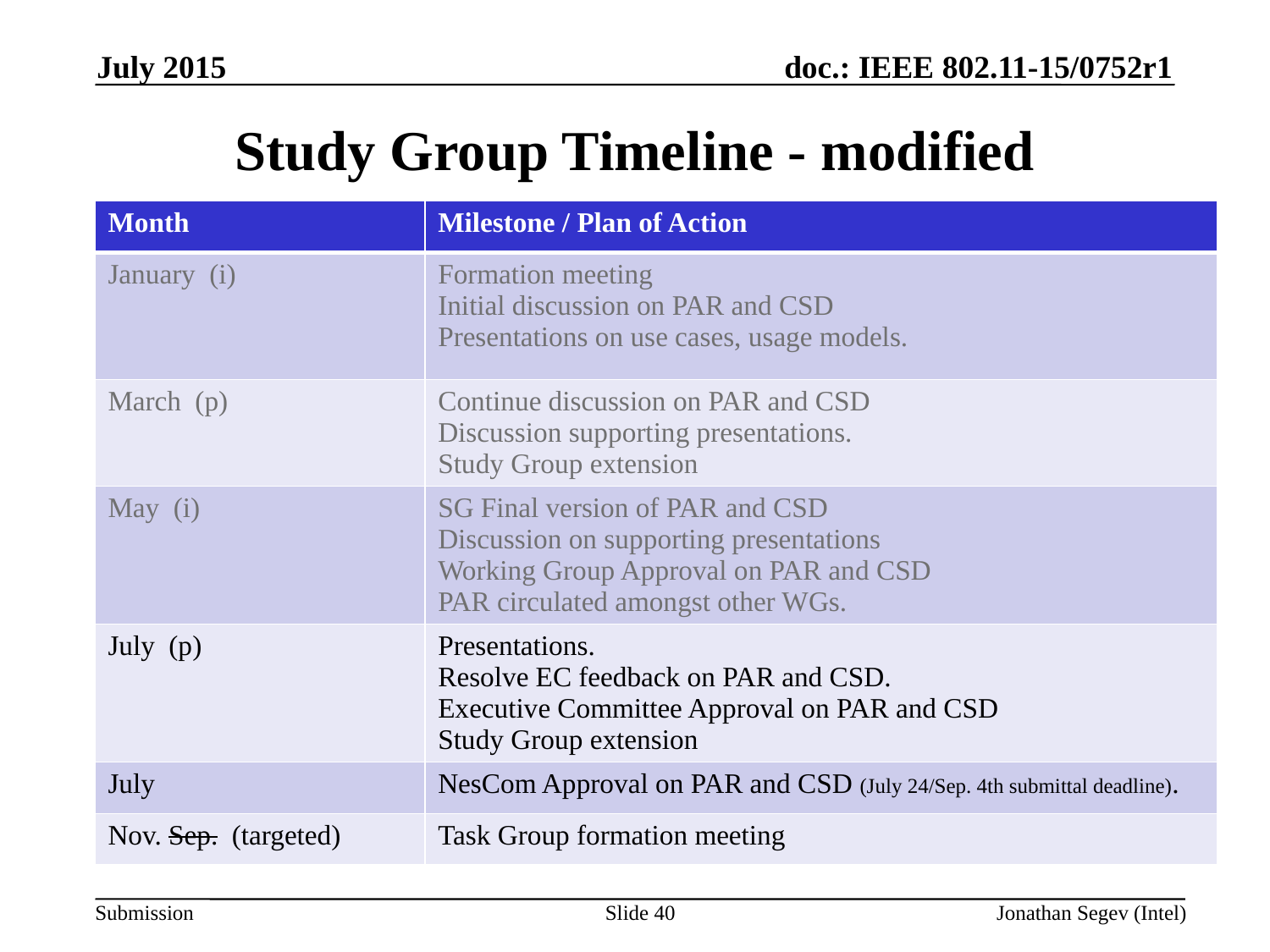

July 2015
Study Group Timeline - modified
| Month | Milestone / Plan of Action |
| --- | --- |
| January (i) | Formation meeting Initial discussion on PAR and CSD Presentations on use cases, usage models. |
| March (p) | Continue discussion on PAR and CSD Discussion supporting presentations. Study Group extension |
| May (i) | SG Final version of PAR and CSD Discussion on supporting presentations Working Group Approval on PAR and CSD PAR circulated amongst other WGs. |
| July (p) | Presentations. Resolve EC feedback on PAR and CSD. Executive Committee Approval on PAR and CSD Study Group extension |
| July | NesCom Approval on PAR and CSD (July 24/Sep. 4th submittal deadline). |
| Nov. Sep. (targeted) | Task Group formation meeting |
Slide 40
Jonathan Segev (Intel)